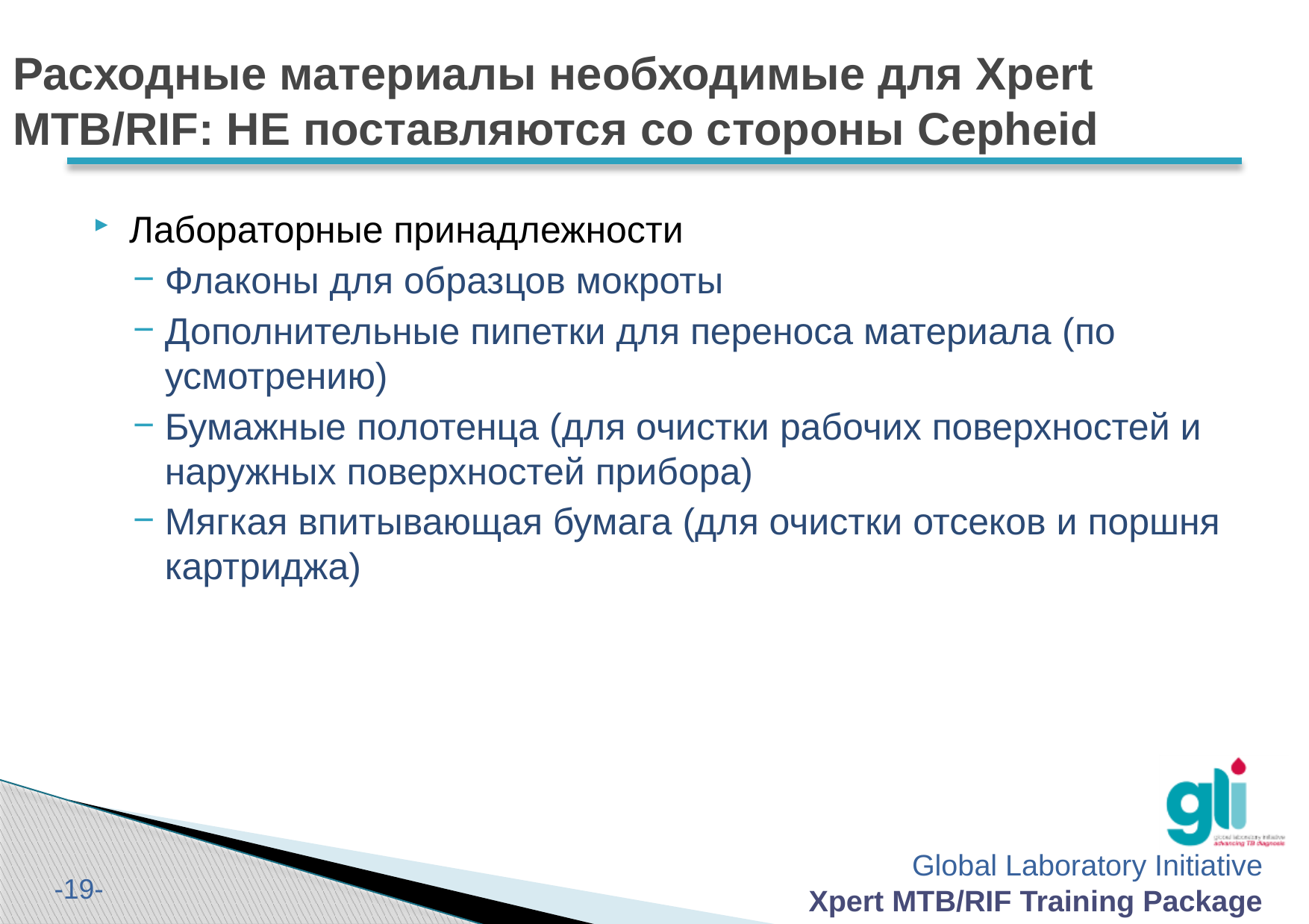

# Расходные материалы необходимые для Xpert MTB/RIF: НЕ поставляются со стороны Cepheid
Лабораторные принадлежности
Флаконы для образцов мокроты
Дополнительные пипетки для переноса материала (по усмотрению)
Бумажные полотенца (для очистки рабочих поверхностей и наружных поверхностей прибора)
Мягкая впитывающая бумага (для очистки отсеков и поршня картриджа)